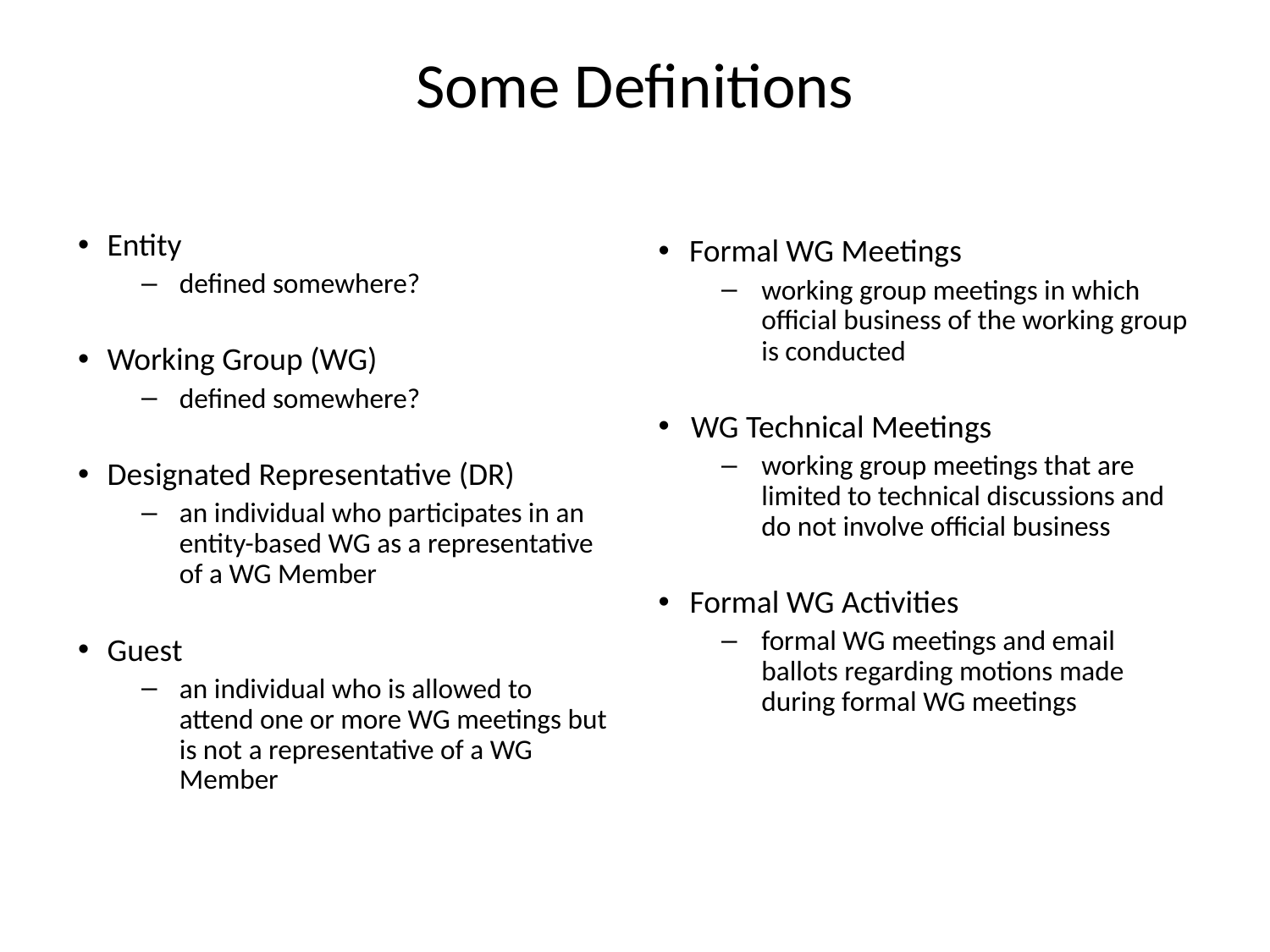

# Some Definitions
Entity
defined somewhere?

Working Group (WG)
defined somewhere?

Designated Representative (DR)
an individual who participates in an entity-based WG as a representative of a WG Member

Guest
an individual who is allowed to attend one or more WG meetings but is not a representative of a WG Member

Formal WG Meetings
working group meetings in which official business of the working group is conducted

WG Technical Meetings
working group meetings that are limited to technical discussions and do not involve official business

Formal WG Activities
formal WG meetings and email ballots regarding motions made during formal WG meetings